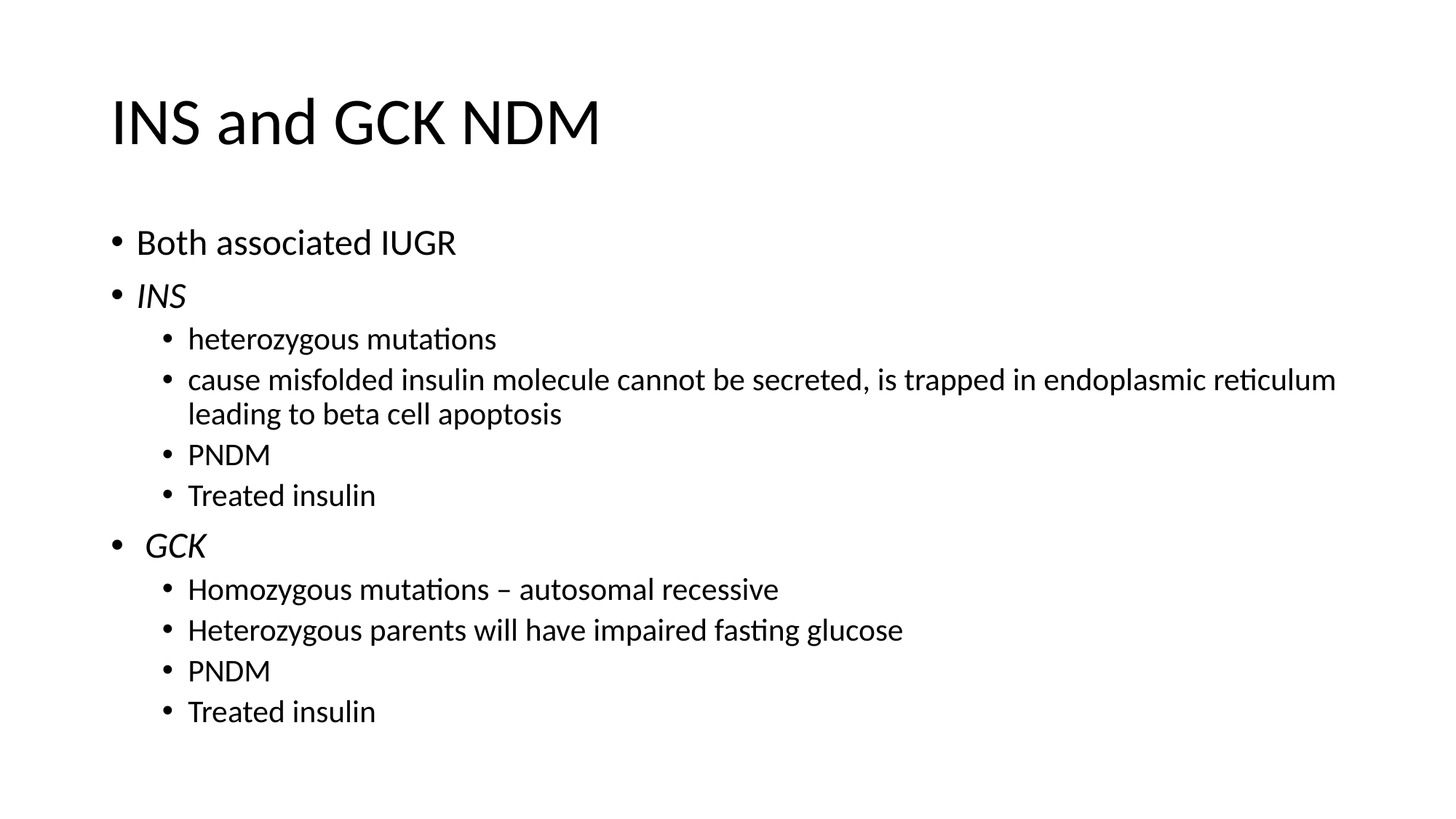

# INS and GCK NDM
Both associated IUGR
INS
heterozygous mutations
cause misfolded insulin molecule cannot be secreted, is trapped in endoplasmic reticulum leading to beta cell apoptosis
PNDM
Treated insulin
 GCK
Homozygous mutations – autosomal recessive
Heterozygous parents will have impaired fasting glucose
PNDM
Treated insulin